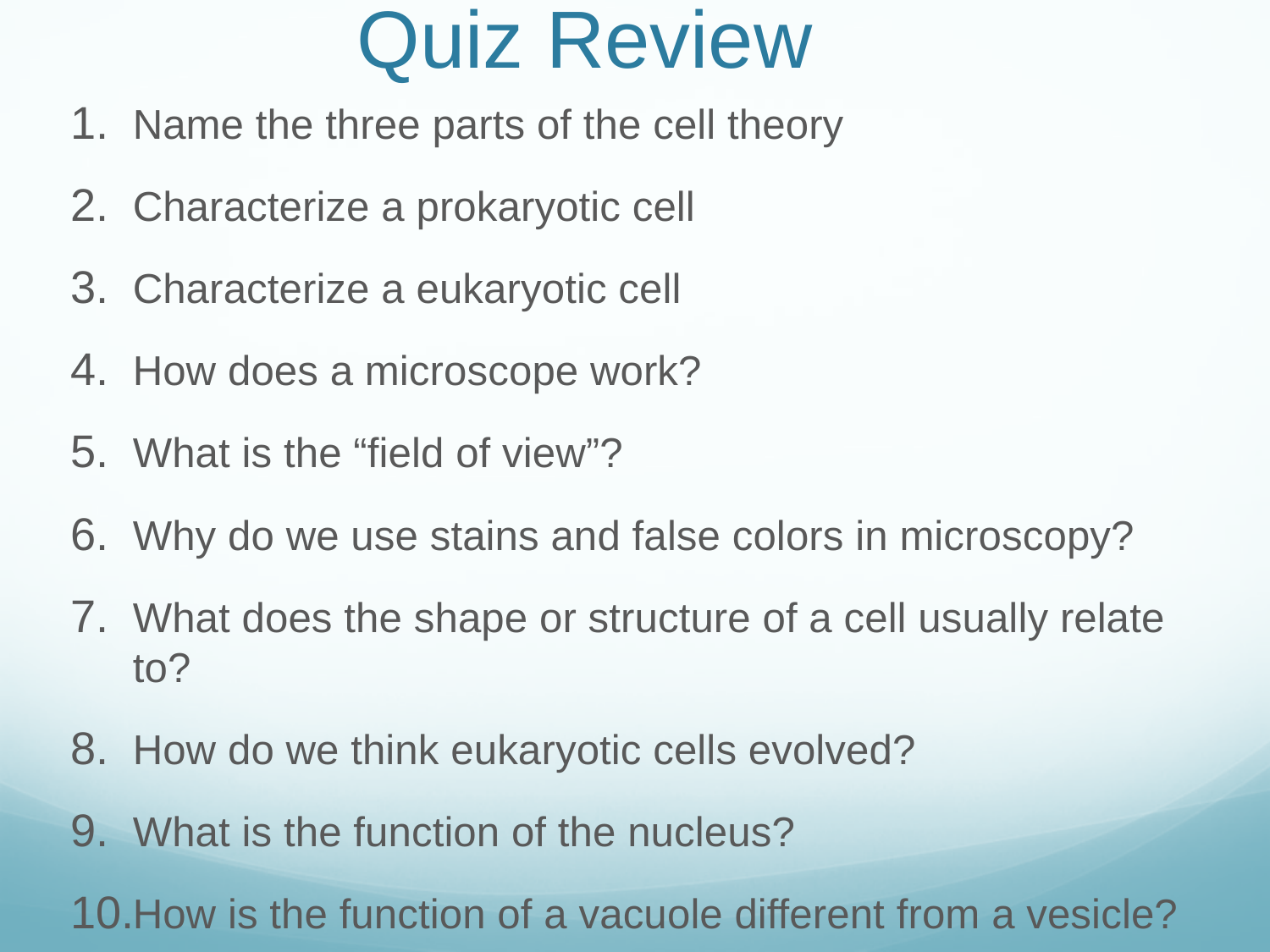

# Quiz Review
Name the three parts of the cell theory
Characterize a prokaryotic cell
Characterize a eukaryotic cell
How does a microscope work?
What is the “field of view”?
Why do we use stains and false colors in microscopy?
What does the shape or structure of a cell usually relate to?
How do we think eukaryotic cells evolved?
What is the function of the nucleus?
How is the function of a vacuole different from a vesicle?